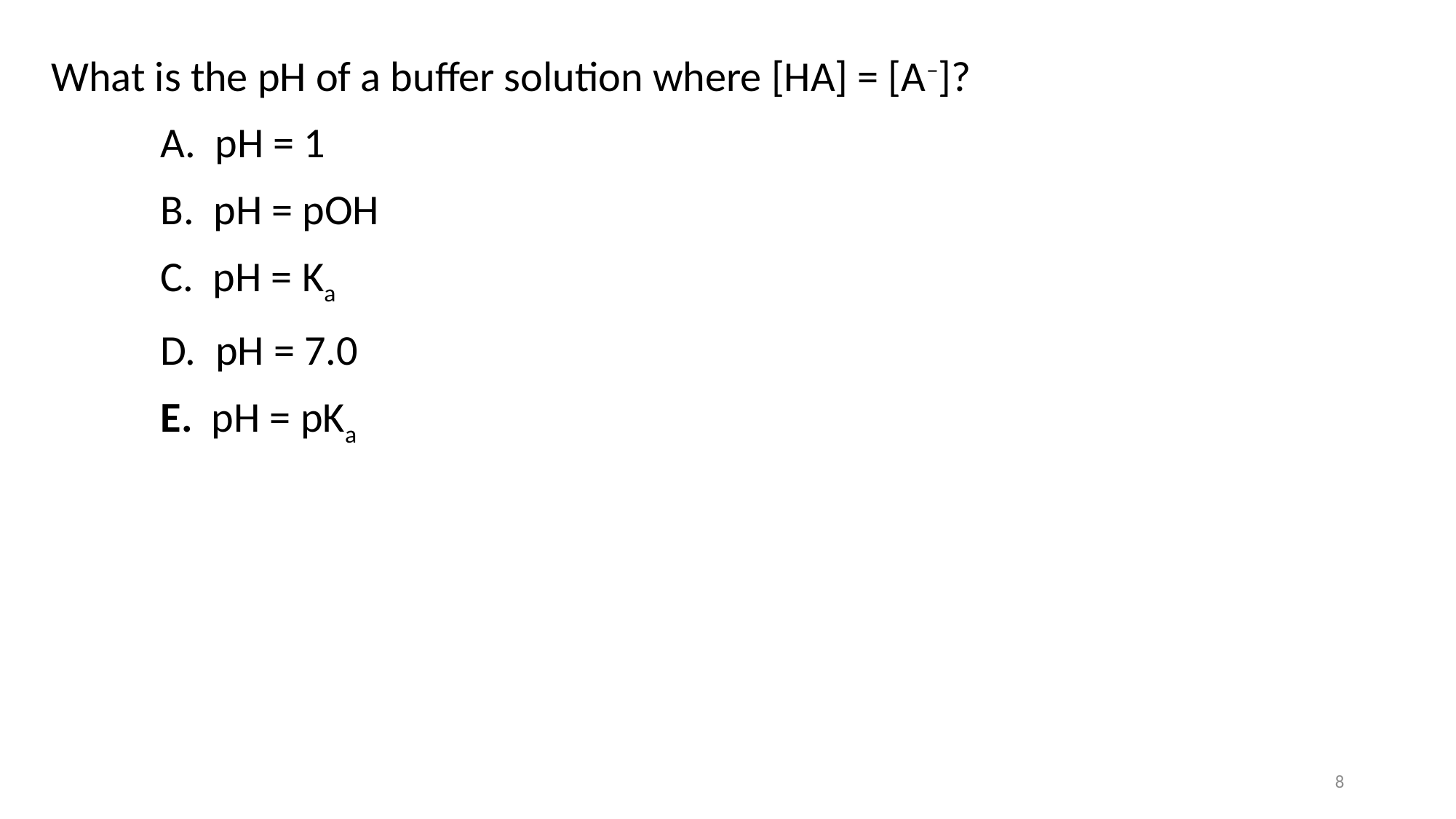

What is the pH of a buffer solution where [HA] = [A–]?
A.  pH = 1
B.  pH = pOH
C.  pH = Ka
D.  pH = 7.0
E.  pH = pKa
8